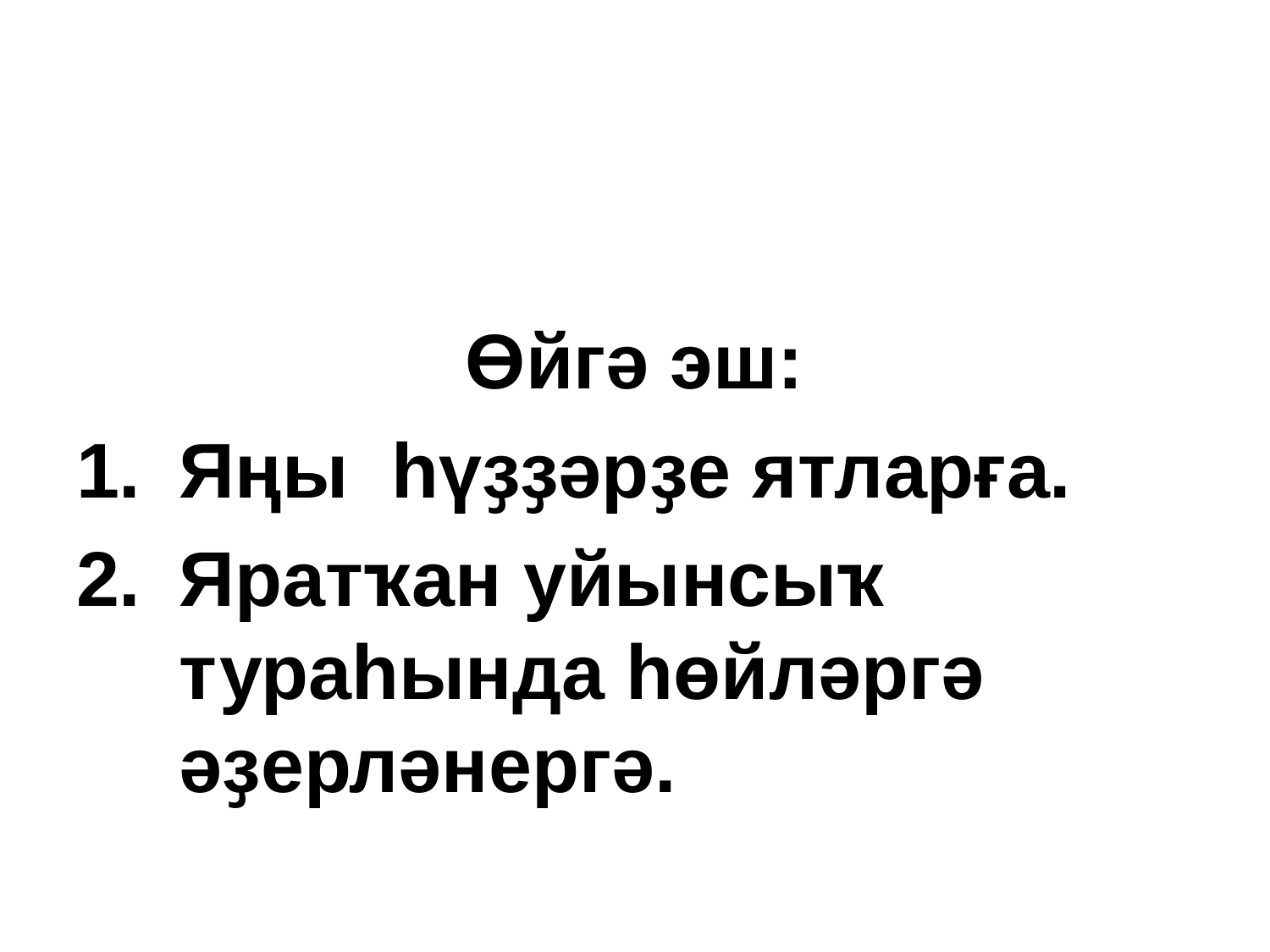

#

Өйгә эш:
Яңы  һүҙҙәрҙе ятларға.
Яратҡан уйынсыҡ тураһында һөйләргә әҙерләнергә.